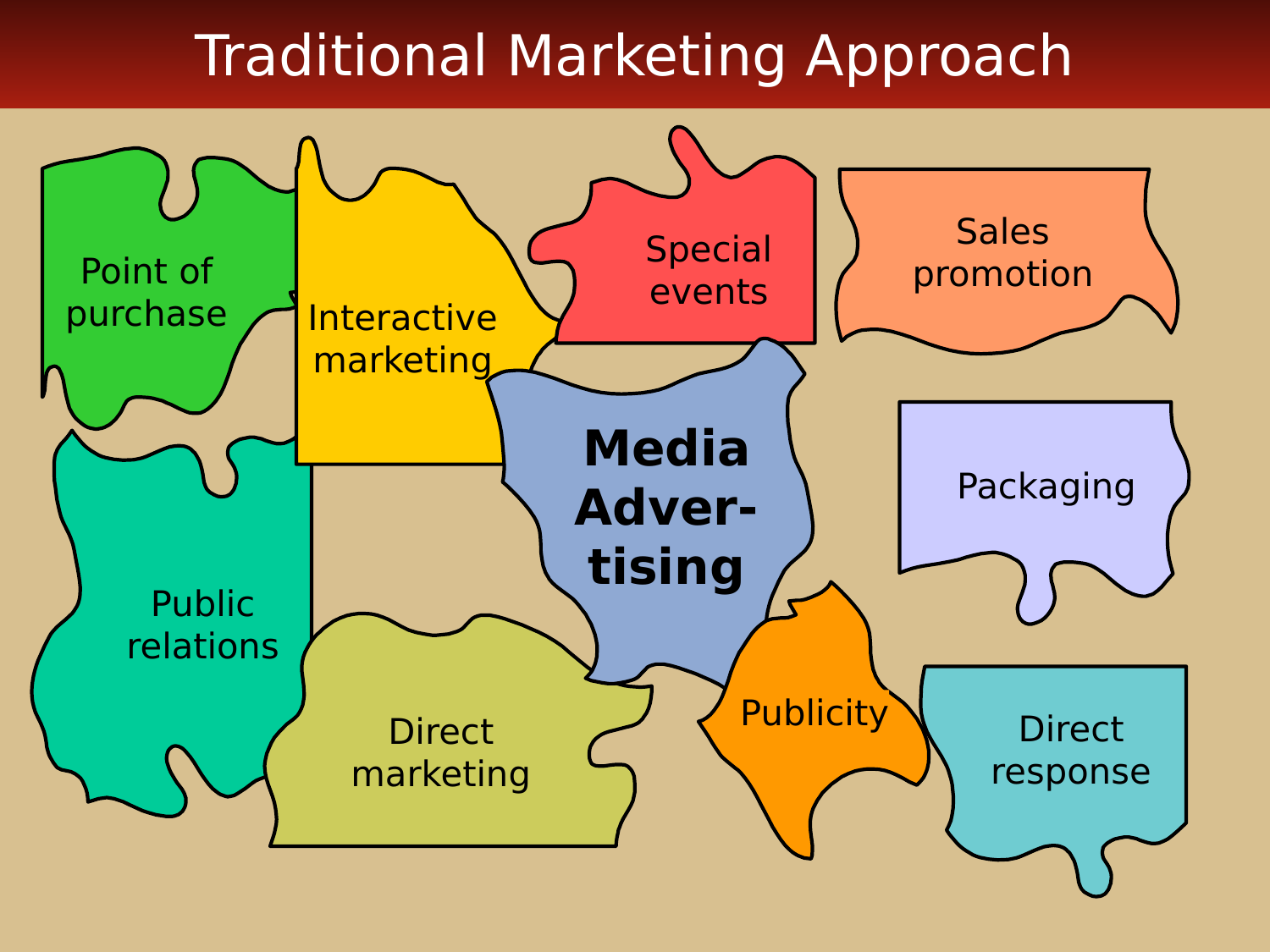

# Traditional Marketing Approach

Special
events

Interactive
marketing

Point of
purchase

Sales
promotion

Media
Adver-
tising

Packaging

Public
relations

Publicity

Direct
marketing

Direct
response